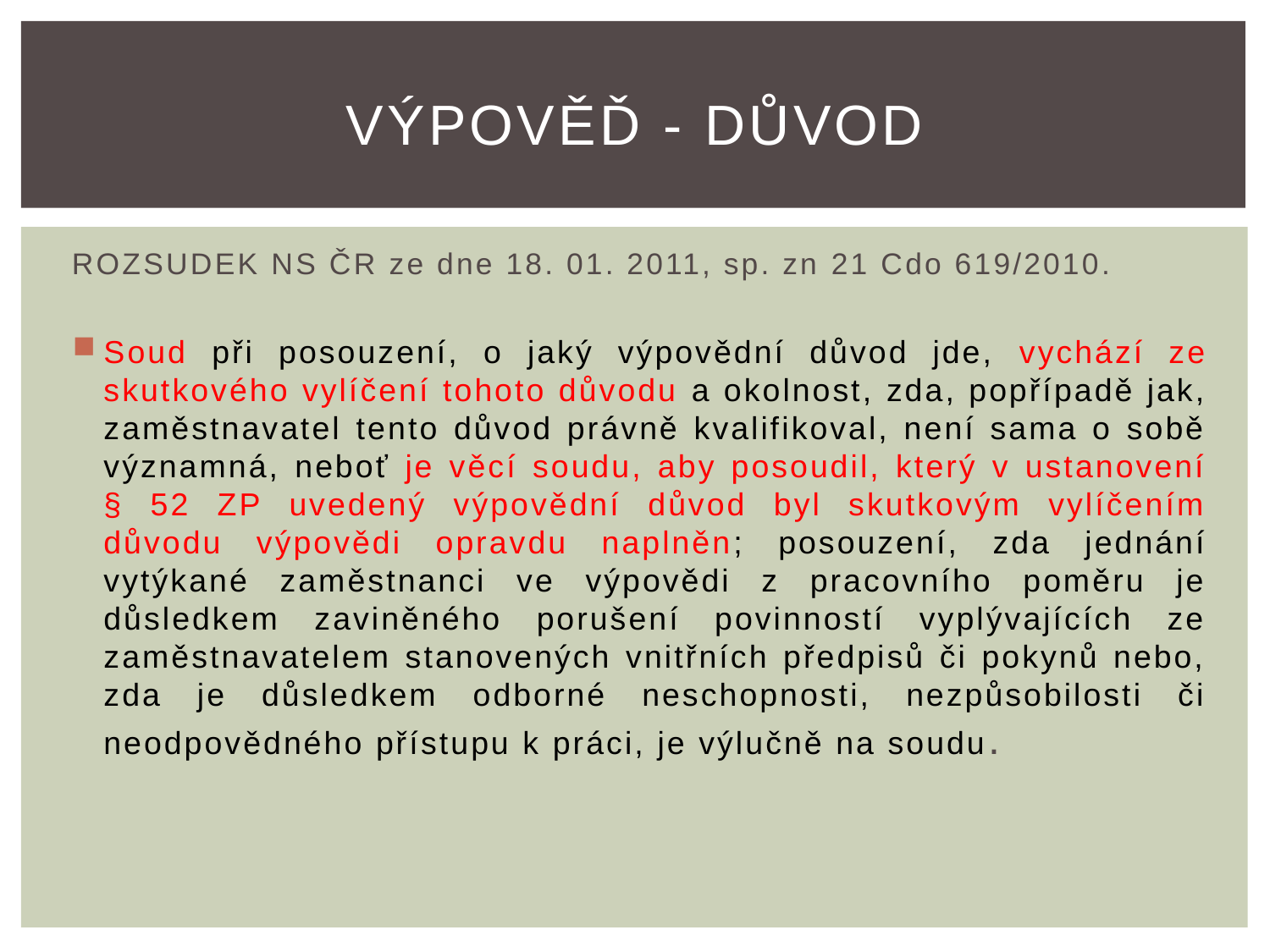

# Výpověď - důvod
ROZSUDEK NS ČR ze dne 18. 01. 2011, sp. zn 21 Cdo 619/2010.

Soud při posouzení, o jaký výpovědní důvod jde, vychází ze skutkového vylíčení tohoto důvodu a okolnost, zda, popřípadě jak, zaměstnavatel tento důvod právně kvalifikoval, není sama o sobě významná, neboť je věcí soudu, aby posoudil, který v ustanovení § 52 ZP uvedený výpovědní důvod byl skutkovým vylíčením důvodu výpovědi opravdu naplněn; posouzení, zda jednání vytýkané zaměstnanci ve výpovědi z pracovního poměru je důsledkem zaviněného porušení povinností vyplývajících ze zaměstnavatelem stanovených vnitřních předpisů či pokynů nebo, zda je důsledkem odborné neschopnosti, nezpůsobilosti či neodpovědného přístupu k práci, je výlučně na soudu.